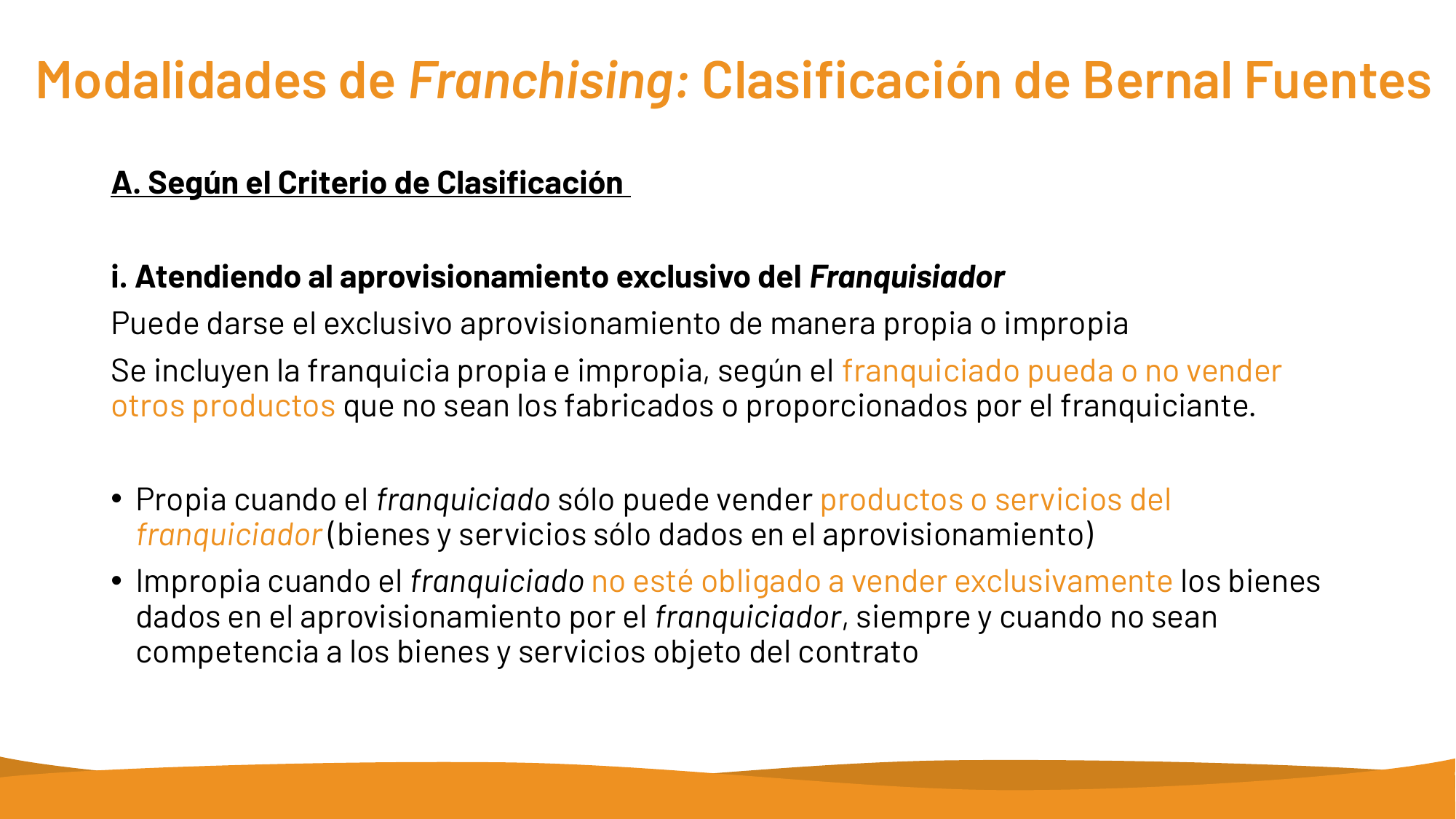

# Modalidades de Franchising: Clasificación de Bernal Fuentes
A. Según el Criterio de Clasificación

i. Atendiendo al aprovisionamiento exclusivo del Franquisiador
Puede darse el exclusivo aprovisionamiento de manera propia o impropia
Se incluyen la franquicia propia e impropia, según el franquiciado pueda o no vender otros productos que no sean los fabricados o proporcionados por el franquiciante.

Propia cuando el franquiciado sólo puede vender productos o servicios del franquiciador (bienes y servicios sólo dados en el aprovisionamiento)
Impropia cuando el franquiciado no esté obligado a vender exclusivamente los bienes dados en el aprovisionamiento por el franquiciador, siempre y cuando no sean competencia a los bienes y servicios objeto del contrato